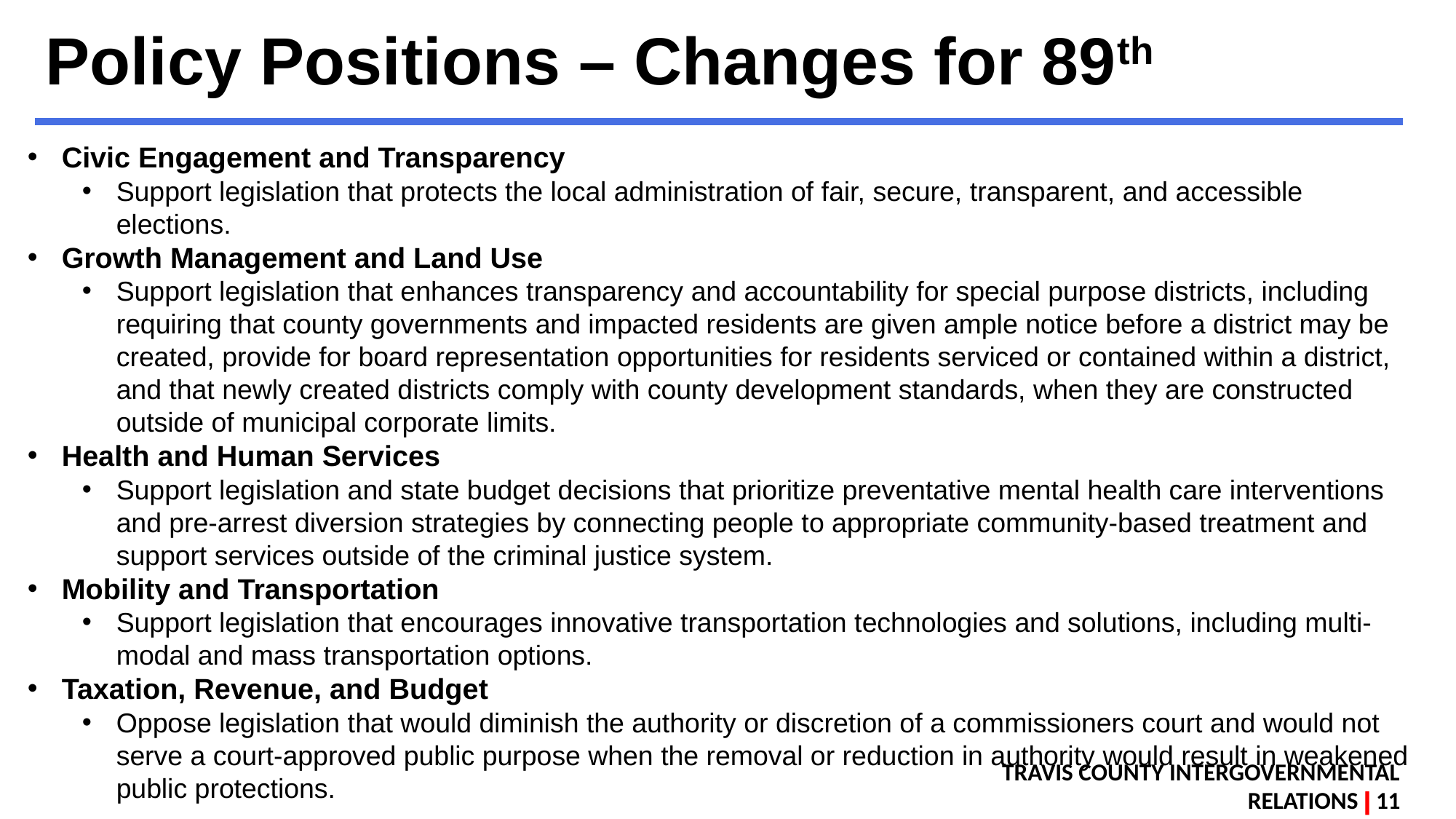

Policy Positions – Changes for 89th
Civic Engagement and Transparency
Support legislation that protects the local administration of fair, secure, transparent, and accessible elections.
Growth Management and Land Use
Support legislation that enhances transparency and accountability for special purpose districts, including requiring that county governments and impacted residents are given ample notice before a district may be created, provide for board representation opportunities for residents serviced or contained within a district, and that newly created districts comply with county development standards, when they are constructed outside of municipal corporate limits.
Health and Human Services
Support legislation and state budget decisions that prioritize preventative mental health care interventions and pre-arrest diversion strategies by connecting people to appropriate community-based treatment and support services outside of the criminal justice system.
Mobility and Transportation
Support legislation that encourages innovative transportation technologies and solutions, including multi-modal and mass transportation options.
Taxation, Revenue, and Budget
Oppose legislation that would diminish the authority or discretion of a commissioners court and would not serve a court-approved public purpose when the removal or reduction in authority would result in weakened public protections.

Travis County Intergovernmental Relations | 11